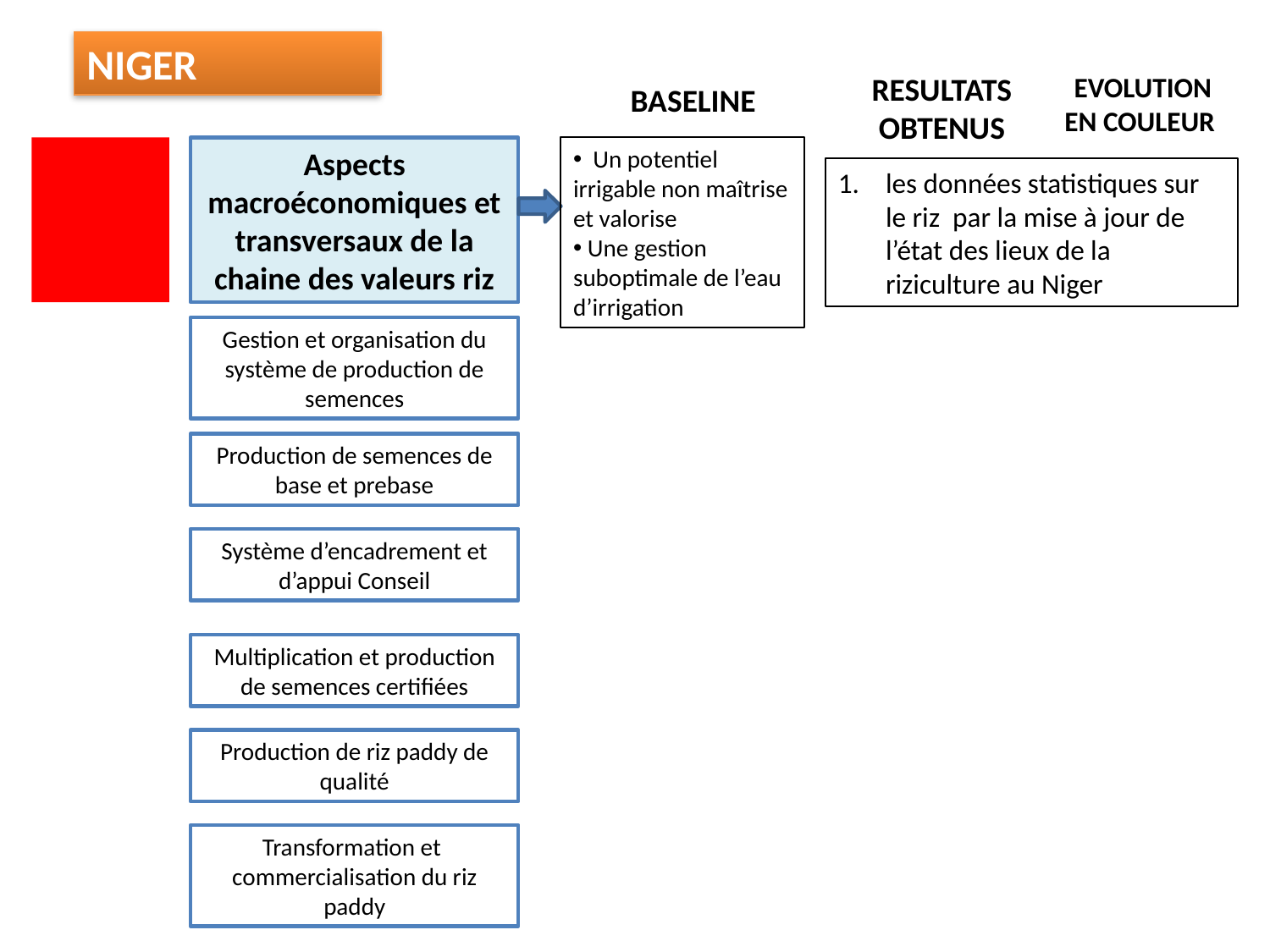

NIGER
RESULTATS OBTENUS
EVOLUTION EN COULEUR
BASELINE

Aspects macroéconomiques et transversaux de la chaine des valeurs riz
  Un potentiel irrigable non maîtrise et valorise
 Une gestion suboptimale de l’eau d’irrigation
les données statistiques sur le riz  par la mise à jour de l’état des lieux de la riziculture au Niger

Gestion et organisation du système de production de semences
Production de semences de base et prebase
Système d’encadrement et d’appui Conseil
Multiplication et production de semences certifiées
Production de riz paddy de qualité
Transformation et  commercialisation du riz paddy